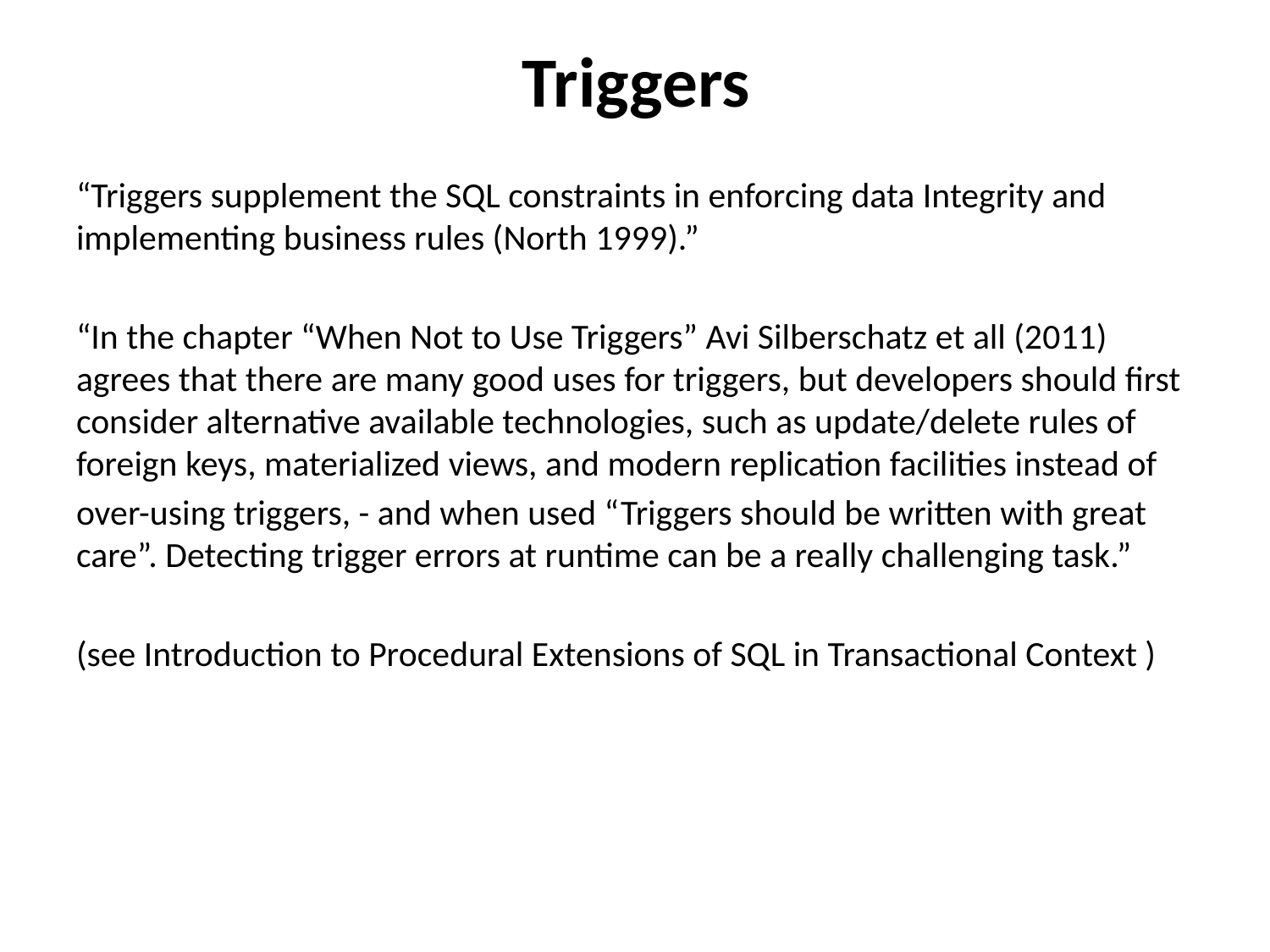

# Triggers
“Triggers supplement the SQL constraints in enforcing data Integrity and implementing business rules (North 1999).”

“In the chapter “When Not to Use Triggers” Avi Silberschatz et all (2011) agrees that there are many good uses for triggers, but developers should first consider alternative available technologies, such as update/delete rules of foreign keys, materialized views, and modern replication facilities instead of
over-using triggers, - and when used “Triggers should be written with great care”. Detecting trigger errors at runtime can be a really challenging task.”

(see Introduction to Procedural Extensions of SQL in Transactional Context )